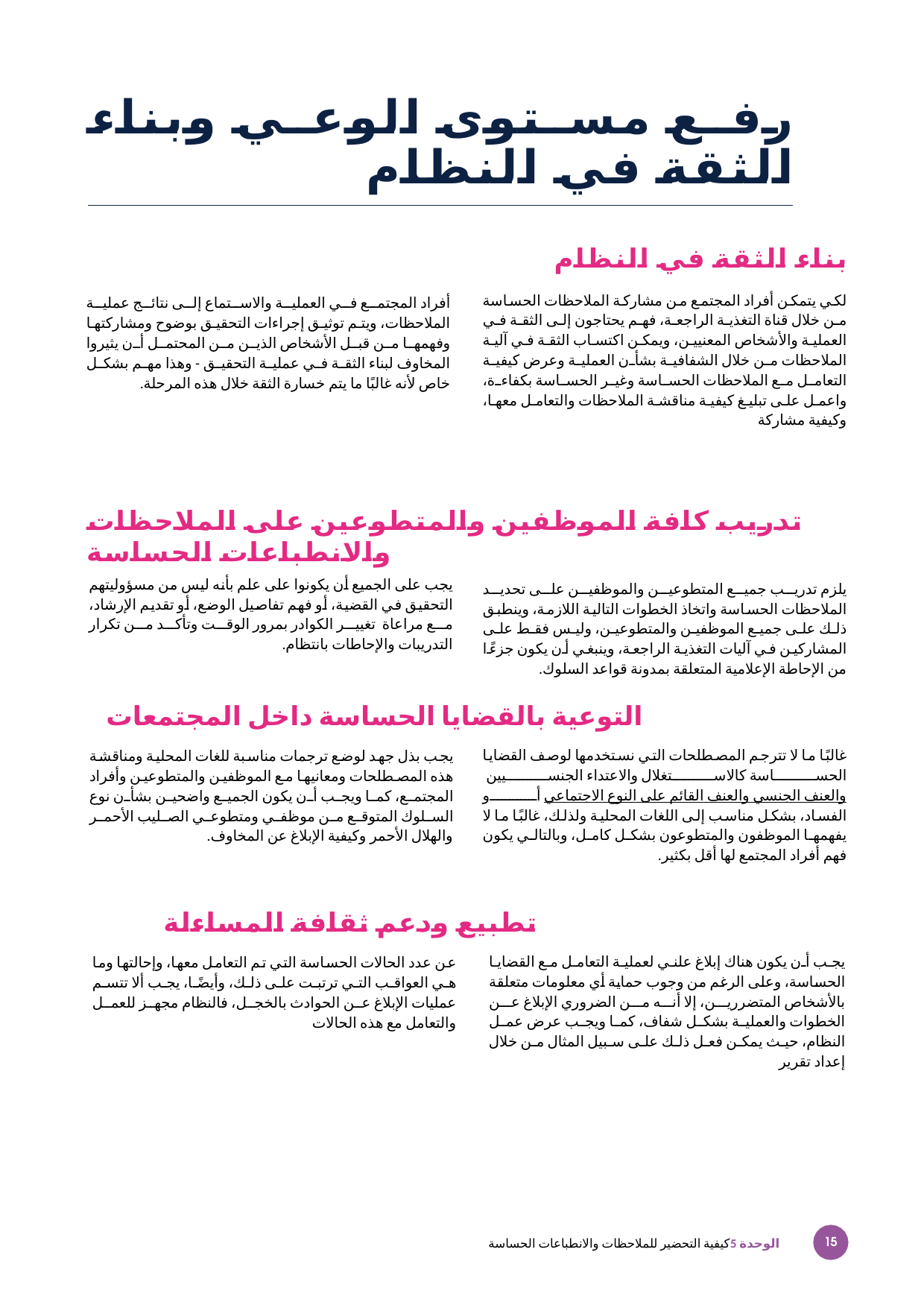

# رفع مستوى الوعي وبناء الثقة في النظام

بناء الثقة في النظام
لكي يتمكن أفراد المجتمع من مشاركة الملاحظات الحساسة من خلال قناة التغذية الراجعة، فهم يحتاجون إلى الثقة في العملية والأشخاص المعنيين، ويمكن اكتساب الثقة في آلية الملاحظات من خلال الشفافية بشأن العملية وعرض كيفية التعامل مع الملاحظات الحساسة وغير الحساسة بكفاءة، واعمل على تبليغ كيفية مناقشة الملاحظات والتعامل معها، وكيفية مشاركة
أفراد المجتمع في العملية والاستماع إلى نتائج عملية الملاحظات، ويتم توثيق إجراءات التحقيق بوضوح ومشاركتها وفهمها من قبل الأشخاص الذين من المحتمل أن يثيروا المخاوف لبناء الثقة في عملية التحقيق - وهذا مهم بشكل خاص لأنه غالبًا ما يتم خسارة الثقة خلال هذه المرحلة.
تدريب كافة الموظفين والمتطوعين على الملاحظات والانطباعات الحساسة
يجب على الجميع أن يكونوا على علم بأنه ليس من مسؤوليتهم التحقيق في القضية، أو فهم تفاصيل الوضع، أو تقديم الإرشاد، مع مراعاة  تغيير الكوادر بمرور الوقت وتأكد من تكرار التدريبات والإحاطات بانتظام.
يلزم تدريب جميع المتطوعين والموظفين على تحديد الملاحظات الحساسة واتخاذ الخطوات التالية اللازمة، وينطبق ذلك على جميع الموظفين والمتطوعين، وليس فقط على المشاركين في آليات التغذية الراجعة، وينبغي أن يكون جزءًا من الإحاطة الإعلامية المتعلقة بمدونة قواعد السلوك.
التوعية بالقضايا الحساسة داخل المجتمعات
غالبًا ما لا تترجم المصطلحات التي نستخدمها لوصف القضايا الحساسة كالاستغلال والاعتداء الجنسيين والعنف الجنسي والعنف القائم على النوع الاجتماعي أو الفساد، بشكل مناسب إلى اللغات المحلية ولذلك، غالبًا ما لا يفهمها الموظفون والمتطوعون بشكل كامل، وبالتالي يكون فهم أفراد المجتمع لها أقل بكثير.
يجب بذل جهد لوضع ترجمات مناسبة للغات المحلية ومناقشة هذه المصطلحات ومعانيها مع الموظفين والمتطوعين وأفراد المجتمع، كما ويجب أن يكون الجميع واضحين بشأن نوع السلوك المتوقع من موظفي ومتطوعي الصليب الأحمر والهلال الأحمر وكيفية الإبلاغ عن المخاوف.
تطبيع ودعم ثقافة المساءلة
يجب أن يكون هناك إبلاغ علني لعملية التعامل مع القضايا الحساسة، وعلى الرغم من وجوب حماية أي معلومات متعلقة بالأشخاص المتضررين، إلا أنه من الضروري الإبلاغ عن الخطوات والعملية بشكل شفاف، كما ويجب عرض عمل النظام، حيث يمكن فعل ذلك على سبيل المثال من خلال إعداد تقرير
عن عدد الحالات الحساسة التي تم التعامل معها، وإحالتها وما هي العواقب التي ترتبت على ذلك، وأيضًا، يجب ألا تتسم عمليات الإبلاغ عن الحوادث بالخجل، فالنظام مجهز للعمل والتعامل مع هذه الحالات

15
 الوحدة 5كيفية التحضير للملاحظات والانطباعات الحساسة